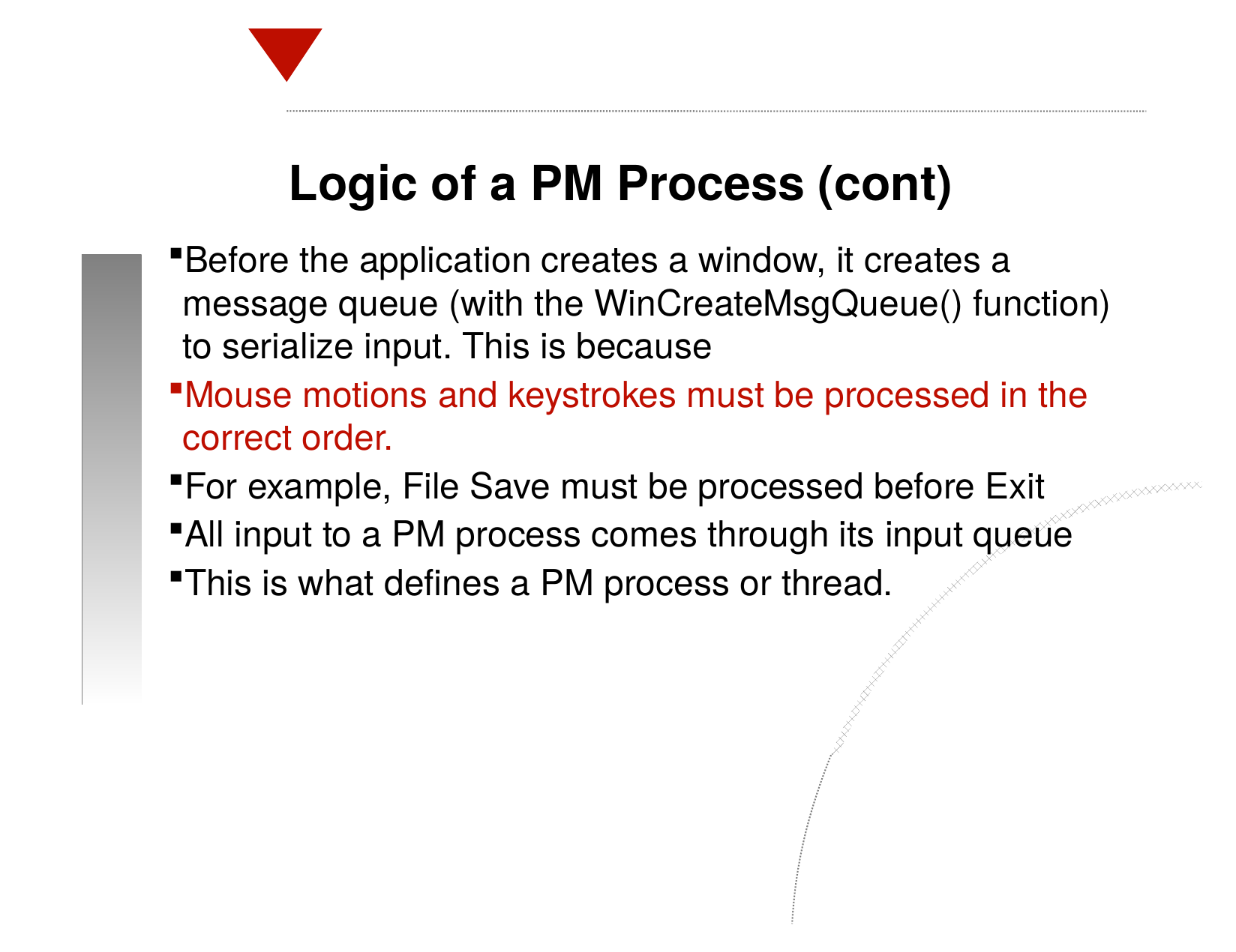

Logic of a PM Process (cont)
Before the application creates a window, it creates a message queue (with the WinCreateMsgQueue() function) to serialize input. This is because
Mouse motions and keystrokes must be processed in the correct order.
For example, File Save must be processed before Exit
All input to a PM process comes through its input queue
This is what defines a PM process or thread.